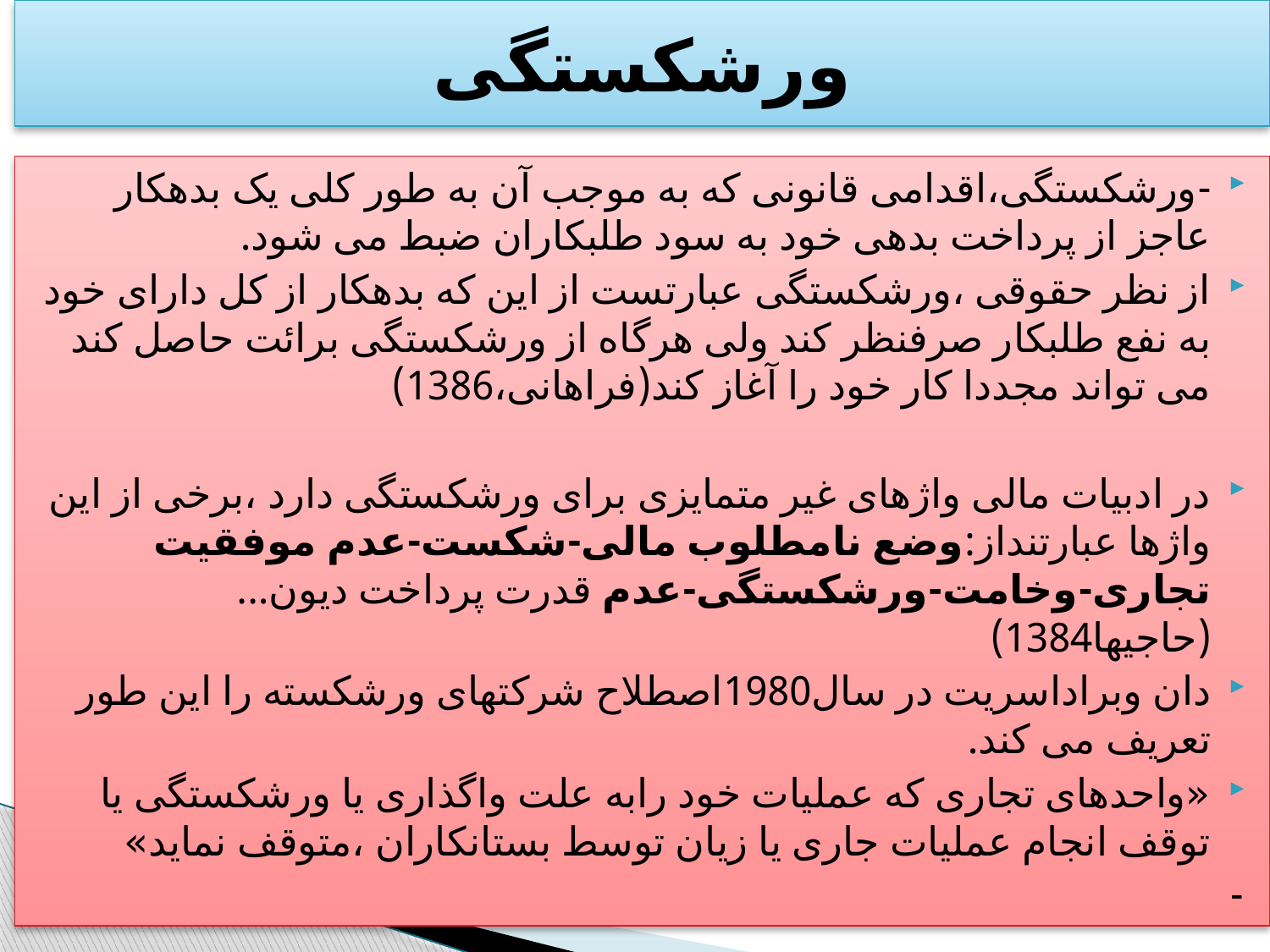

# ورشکستگی
-ورشکستگی،اقدامی قانونی که به موجب آن به طور کلی یک بدهکار عاجز از پرداخت بدهی خود به سود طلبکاران ضبط می شود.
از نظر حقوقی ،ورشکستگی عبارتست از این که بدهکار از کل دارای خود به نفع طلبکار صرفنظر کند ولی هرگاه از ورشکستگی برائت حاصل کند می تواند مجددا کار خود را آغاز کند(فراهانی،1386)

در ادبیات مالی واژهای غیر متمایزی برای ورشکستگی دارد ،برخی از این واژها عبارتنداز:وضع نامطلوب مالی-شکست-عدم موفقیت تجاری-وخامت-ورشکستگی-عدم قدرت پرداخت دیون...(حاجیها1384)
دان وبراداسریت در سال1980اصطلاح شرکتهای ورشکسته را این طور تعریف می کند.
«واحدهای تجاری که عملیات خود رابه علت واگذاری یا ورشکستگی یا توقف انجام عملیات جاری یا زیان توسط بستانکاران ،متوقف نماید»
-